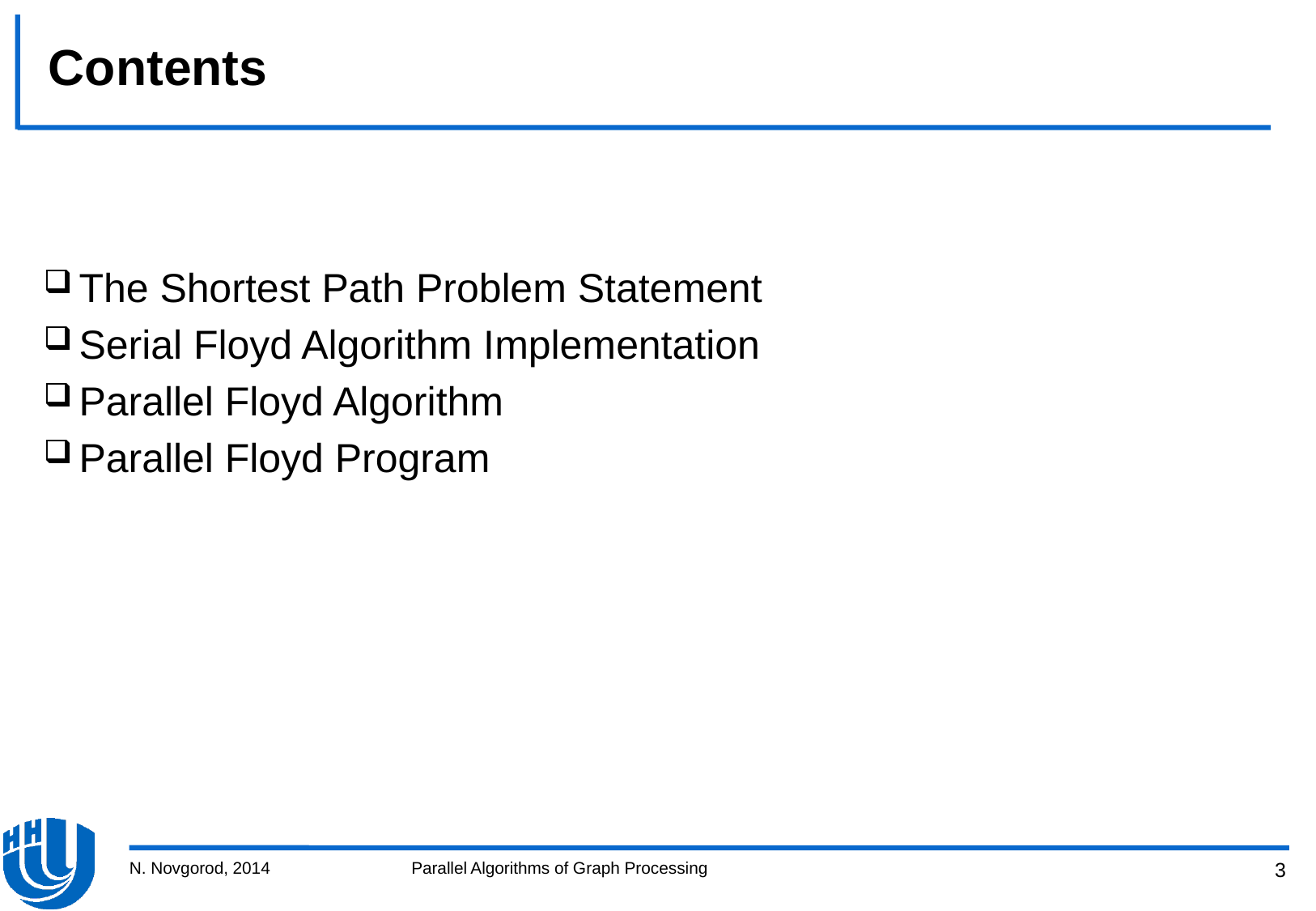

# Contents

The Shortest Path Problem Statement
Serial Floyd Algorithm Implementation
Parallel Floyd Algorithm
Parallel Floyd Program

N. Novgorod, 2014
Parallel Algorithms of Graph Processing
3